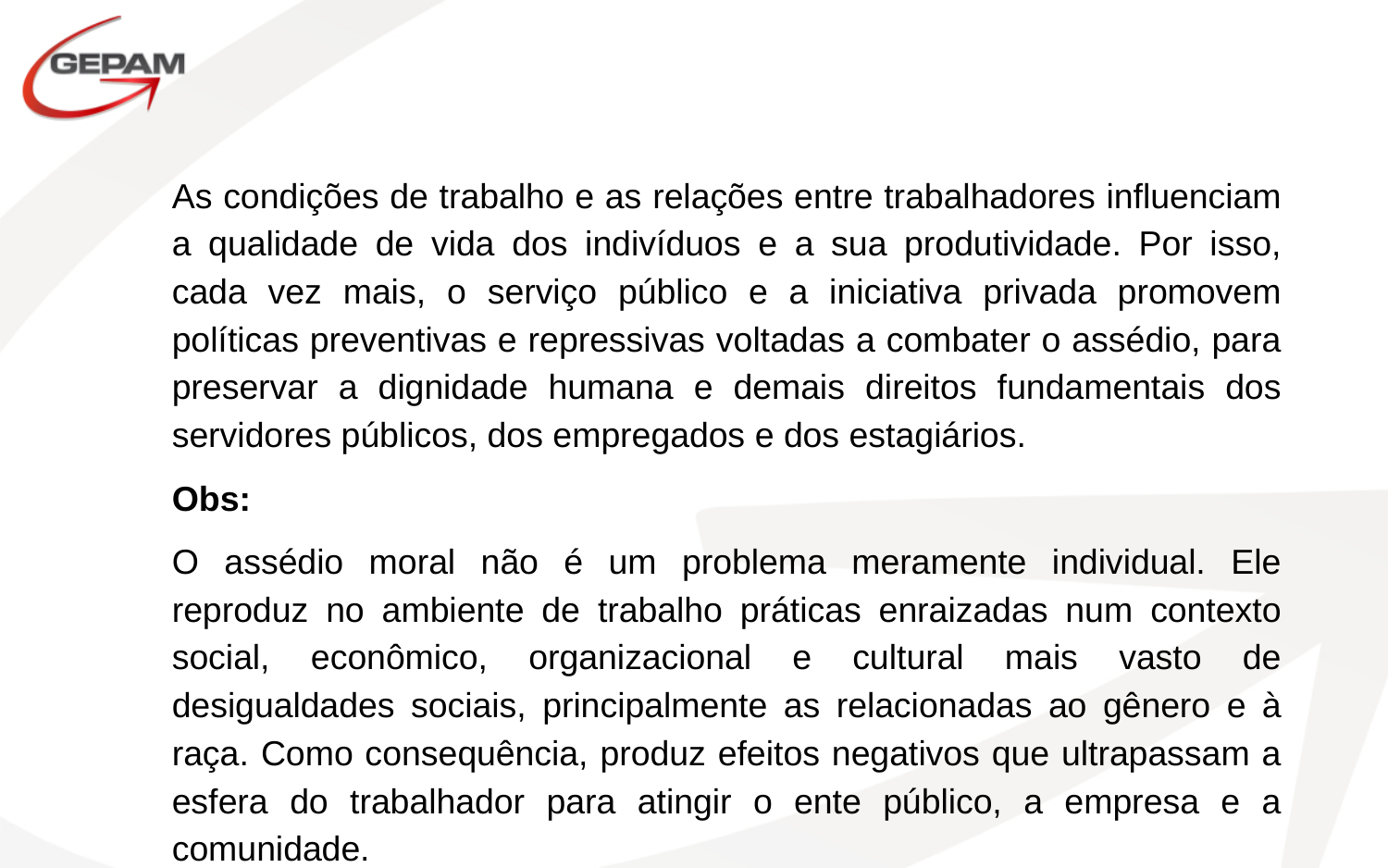

As condições de trabalho e as relações entre trabalhadores influenciam a qualidade de vida dos indivíduos e a sua produtividade. Por isso, cada vez mais, o serviço público e a iniciativa privada promovem políticas preventivas e repressivas voltadas a combater o assédio, para preservar a dignidade humana e demais direitos fundamentais dos servidores públicos, dos empregados e dos estagiários.
Obs:
O assédio moral não é um problema meramente individual. Ele reproduz no ambiente de trabalho práticas enraizadas num contexto social, econômico, organizacional e cultural mais vasto de desigualdades sociais, principalmente as relacionadas ao gênero e à raça. Como consequência, produz efeitos negativos que ultrapassam a esfera do trabalhador para atingir o ente público, a empresa e a comunidade.